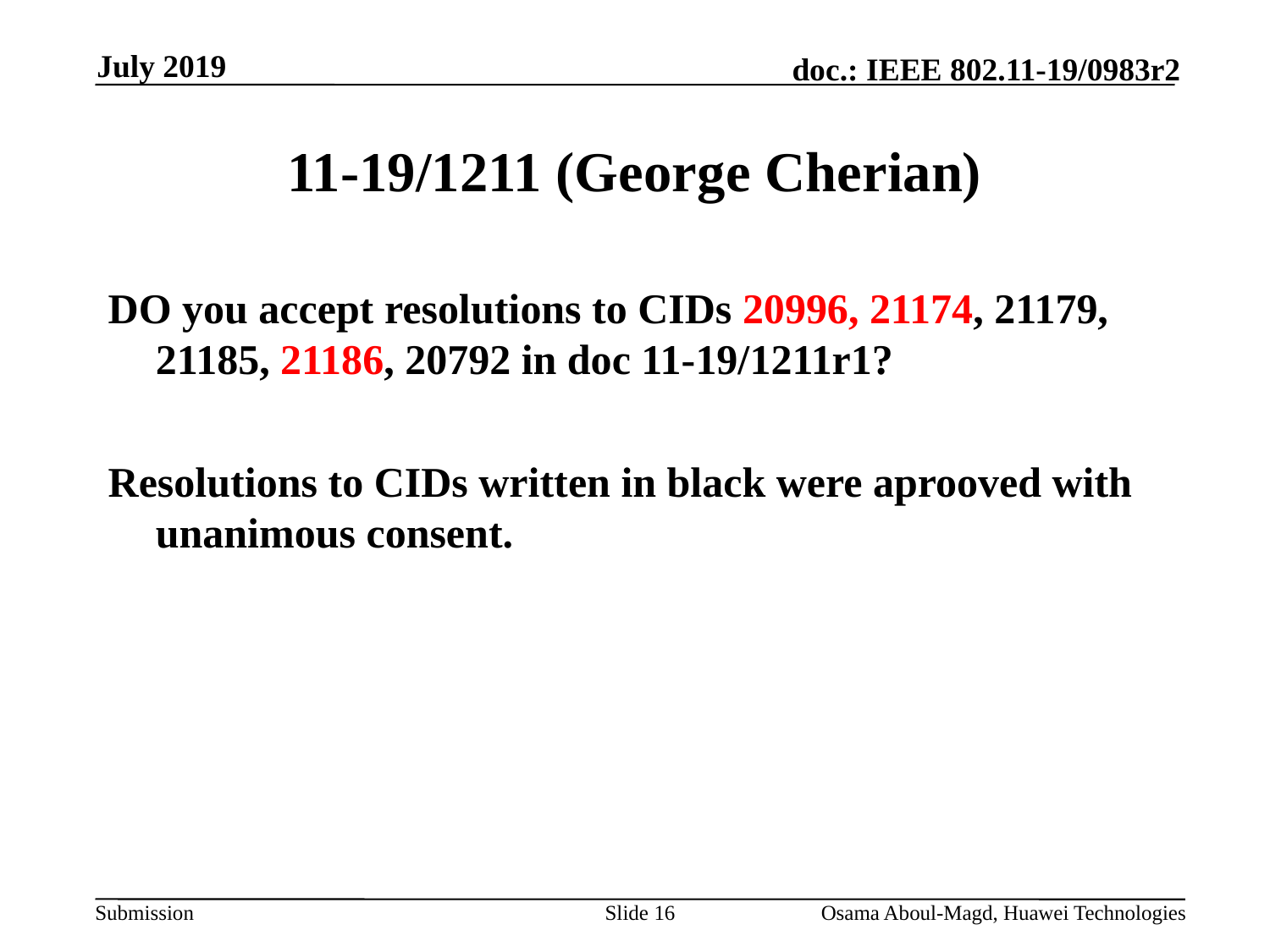

July 2019
# 11-19/1211 (George Cherian)
DO you accept resolutions to CIDs 20996, 21174, 21179, 21185, 21186, 20792 in doc 11-19/1211r1?

Resolutions to CIDs written in black were aprooved with unanimous consent.

Slide 16
Osama Aboul-Magd, Huawei Technologies